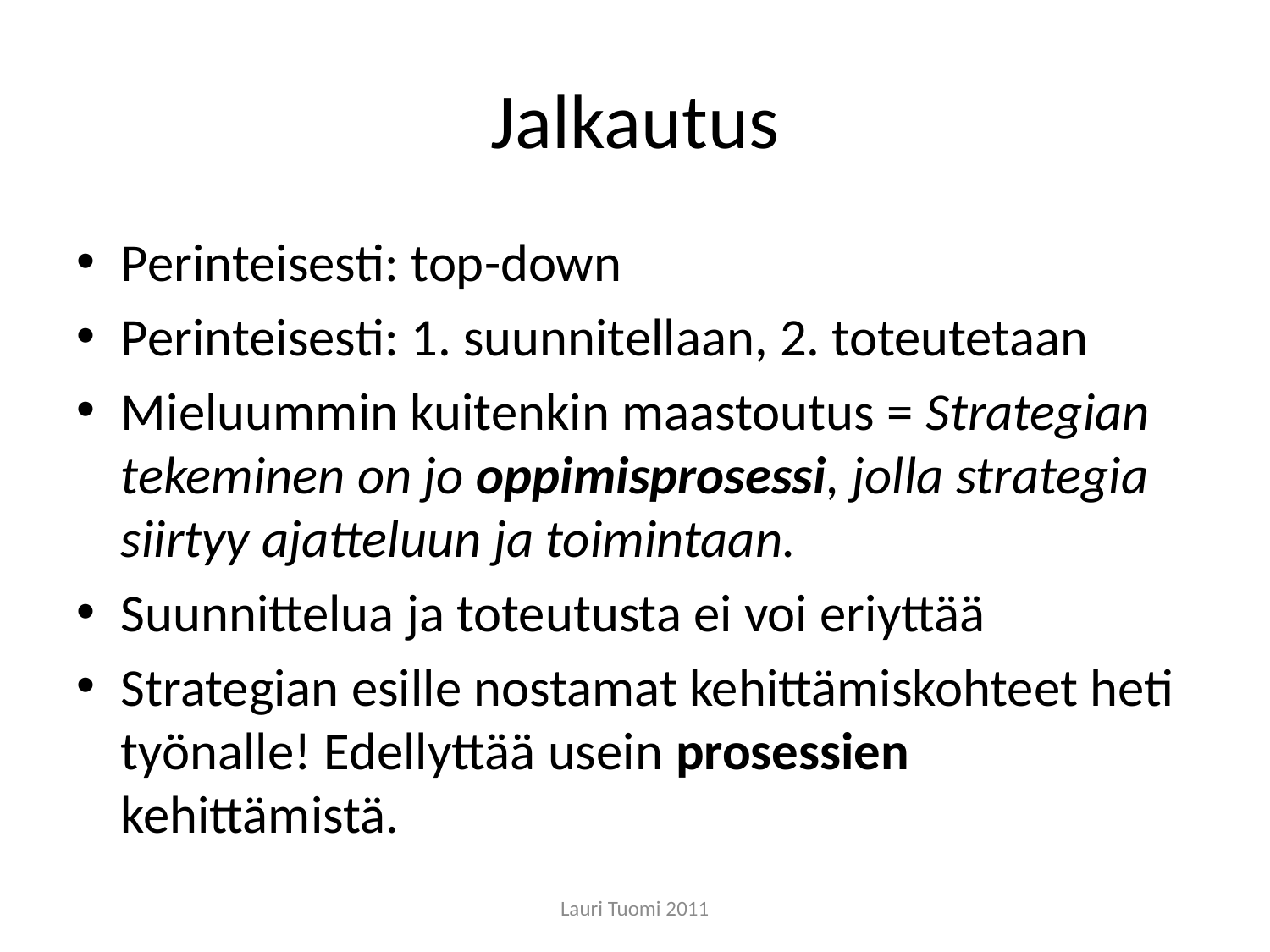

# Jalkautus
Perinteisesti: top-down
Perinteisesti: 1. suunnitellaan, 2. toteutetaan
Mieluummin kuitenkin maastoutus = Strategian tekeminen on jo oppimisprosessi, jolla strategia siirtyy ajatteluun ja toimintaan.
Suunnittelua ja toteutusta ei voi eriyttää
Strategian esille nostamat kehittämiskohteet heti työnalle! Edellyttää usein prosessien kehittämistä.
Lauri Tuomi 2011